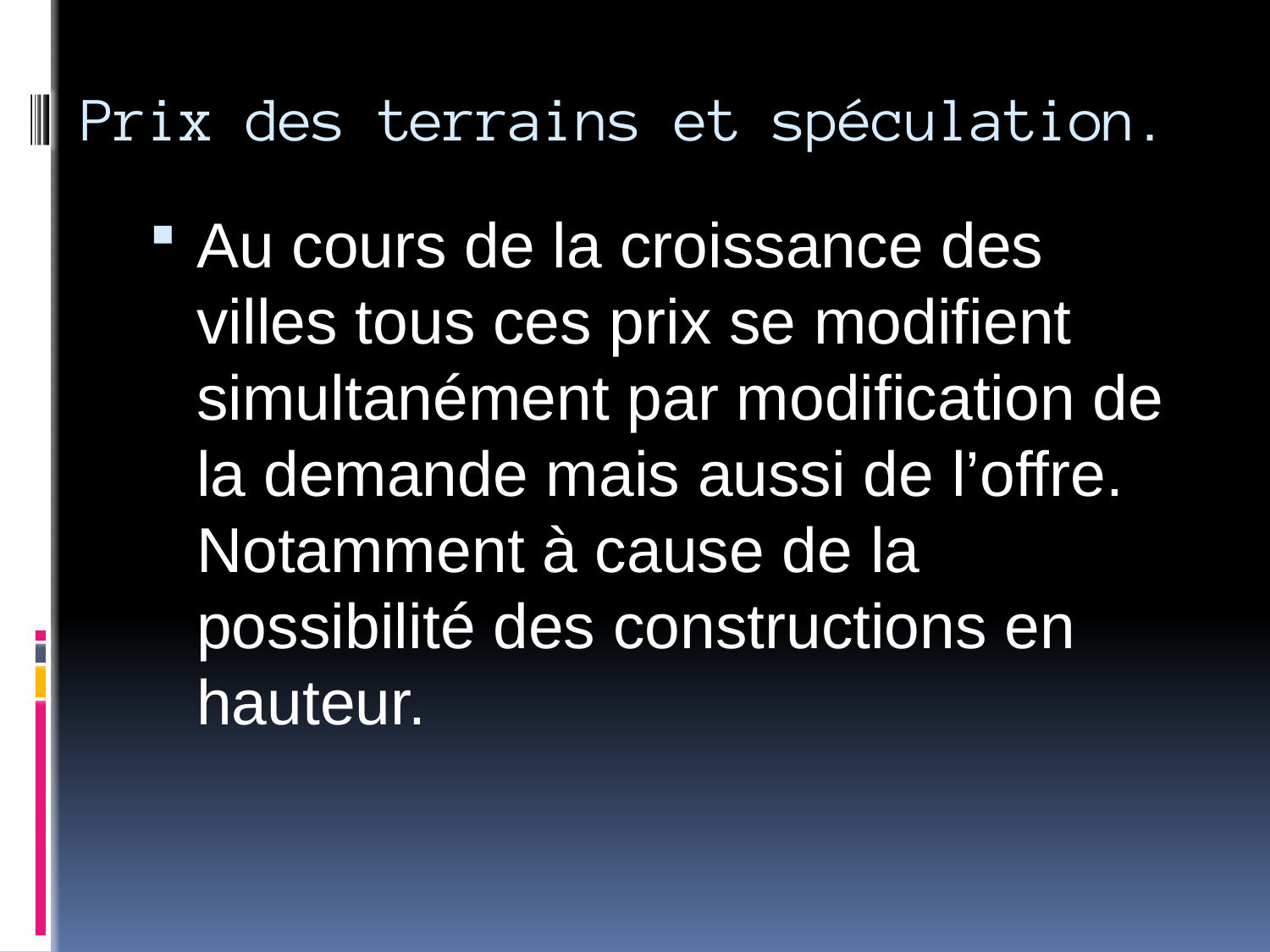

# Prix des terrains et spéculation.
Au cours de la croissance des villes tous ces prix se modifient simultanément par modification de la demande mais aussi de l’offre. Notamment à cause de la possibilité des constructions en hauteur.